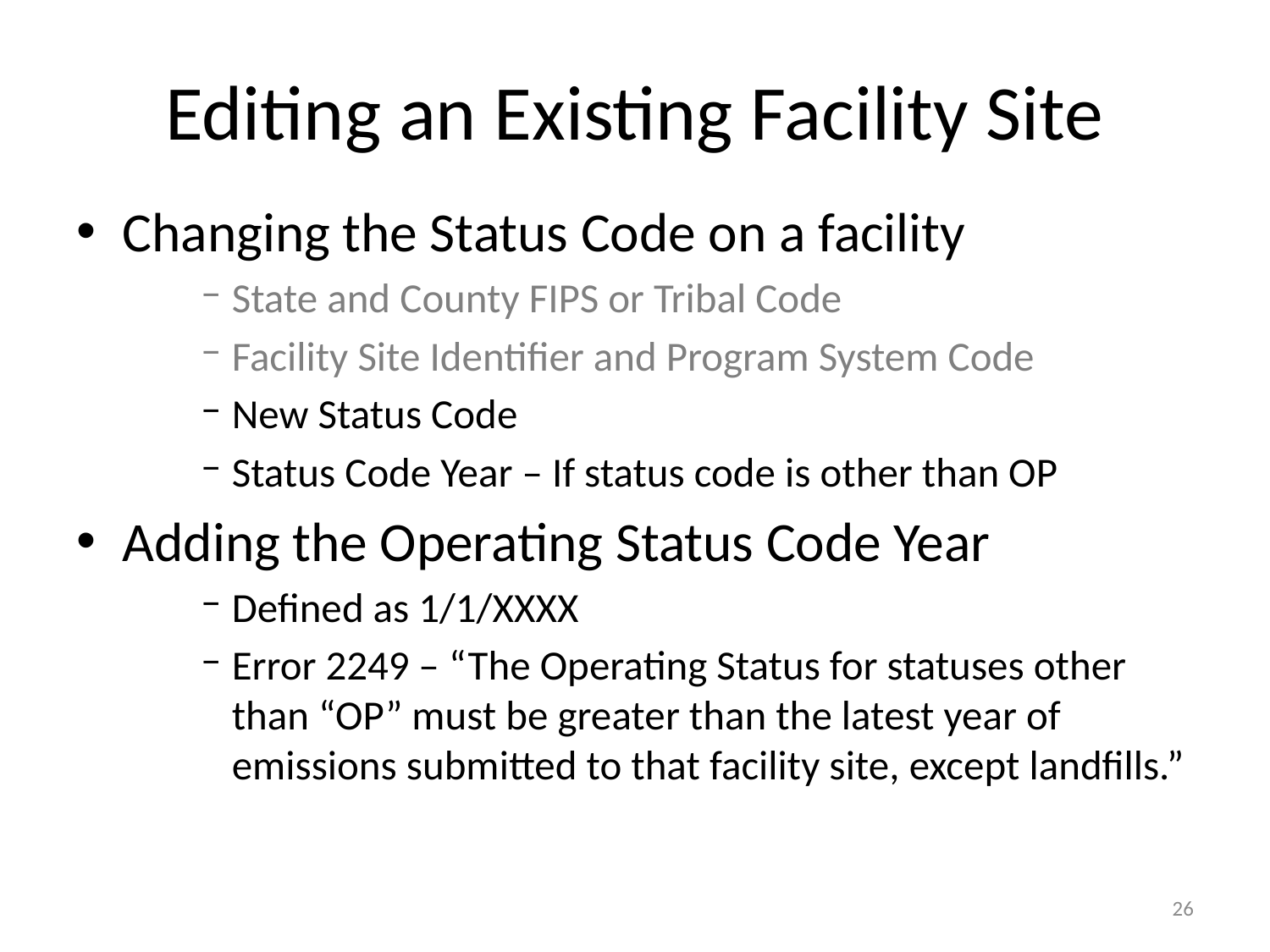

# Editing an Existing Facility Site
Changing the Status Code on a facility
State and County FIPS or Tribal Code
Facility Site Identifier and Program System Code
New Status Code
Status Code Year – If status code is other than OP
Adding the Operating Status Code Year
Defined as 1/1/XXXX
Error 2249 – “The Operating Status for statuses other than “OP” must be greater than the latest year of emissions submitted to that facility site, except landfills.”
26